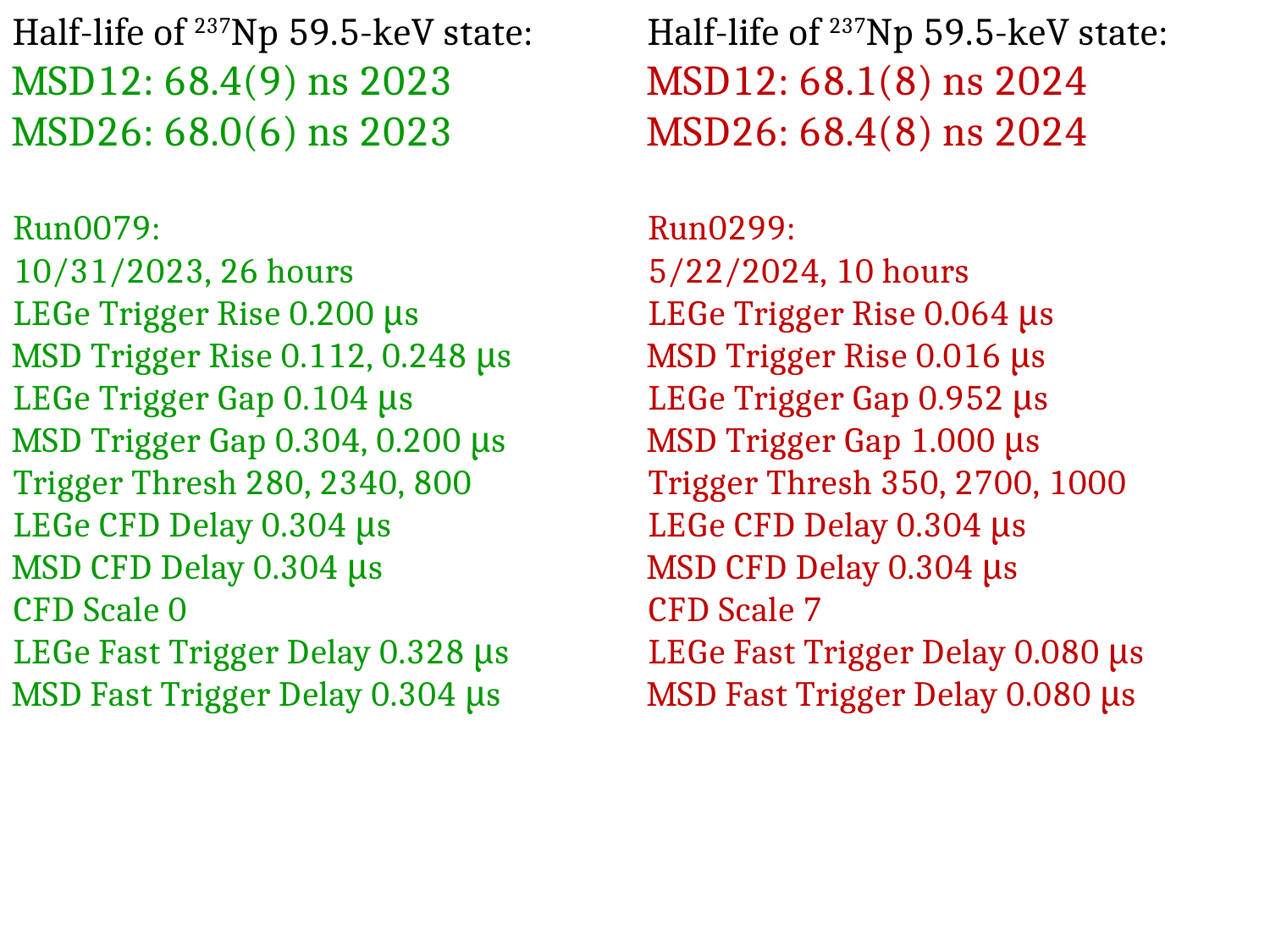

Half-life of 237Np 59.5-keV state:
MSD12: 68.4(9) ns 2023
MSD26: 68.0(6) ns 2023

Run0079:
10/31/2023, 26 hours
LEGe Trigger Rise 0.200 μs
MSD Trigger Rise 0.112, 0.248 μs
LEGe Trigger Gap 0.104 μs
MSD Trigger Gap 0.304, 0.200 μs
Trigger Thresh 280, 2340, 800
LEGe CFD Delay 0.304 μs
MSD CFD Delay 0.304 μs
CFD Scale 0
LEGe Fast Trigger Delay 0.328 μs
MSD Fast Trigger Delay 0.304 μs
Half-life of 237Np 59.5-keV state:
MSD12: 68.1(8) ns 2024
MSD26: 68.4(8) ns 2024

Run0299:
5/22/2024, 10 hours
LEGe Trigger Rise 0.064 μs
MSD Trigger Rise 0.016 μs
LEGe Trigger Gap 0.952 μs
MSD Trigger Gap 1.000 μs
Trigger Thresh 350, 2700, 1000
LEGe CFD Delay 0.304 μs
MSD CFD Delay 0.304 μs
CFD Scale 7
LEGe Fast Trigger Delay 0.080 μs
MSD Fast Trigger Delay 0.080 μs